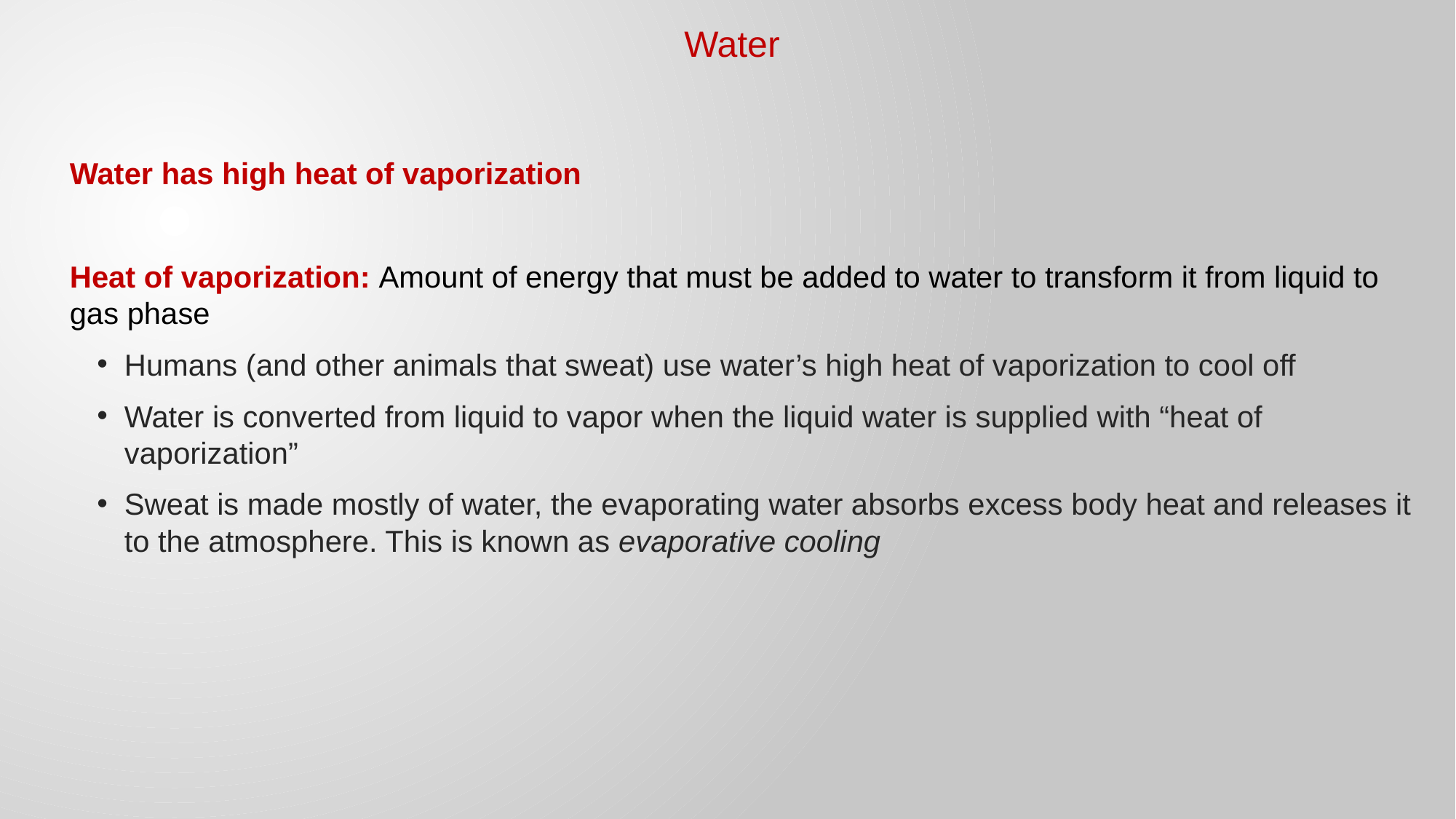

Water
Water has high heat of vaporization

Heat of vaporization: Amount of energy that must be added to water to transform it from liquid to gas phase
Humans (and other animals that sweat) use water’s high heat of vaporization to cool off
Water is converted from liquid to vapor when the liquid water is supplied with “heat of vaporization”
Sweat is made mostly of water, the evaporating water absorbs excess body heat and releases it to the atmosphere. This is known as evaporative cooling